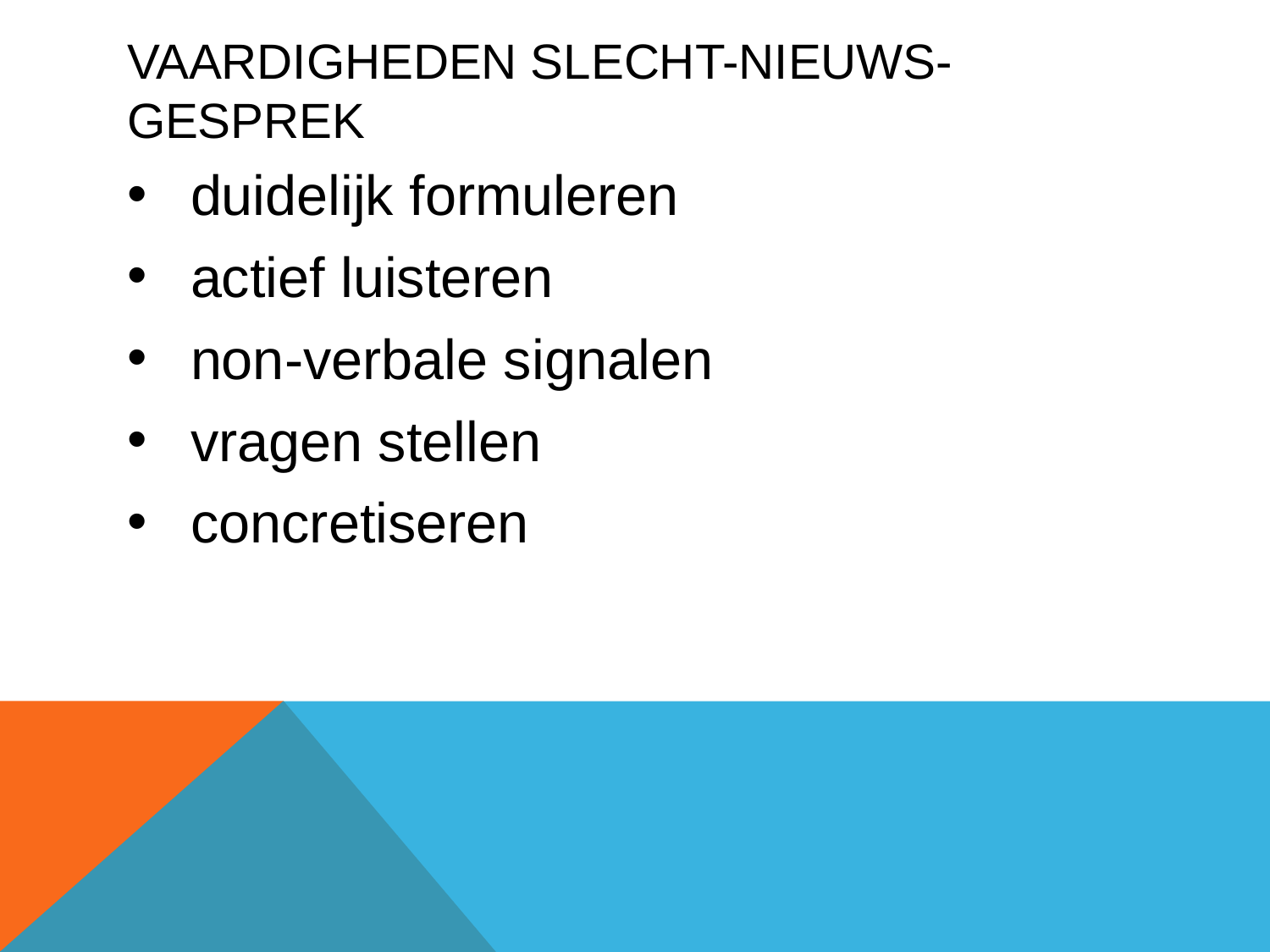

# Vaardigheden slecht-nieuws-gesprek
duidelijk formuleren
actief luisteren
non-verbale signalen
vragen stellen
concretiseren